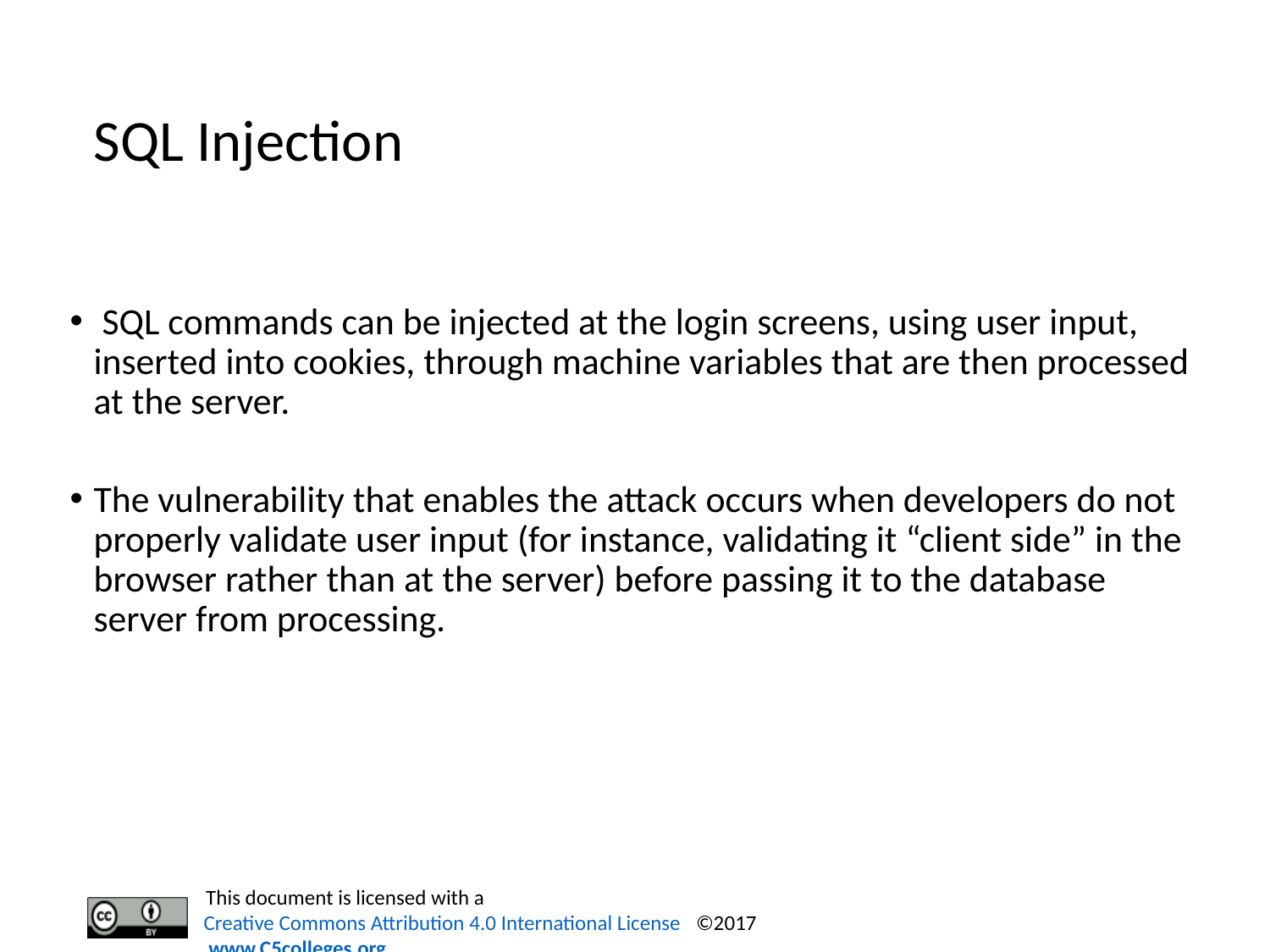

# SQL Injection
 SQL commands can be injected at the login screens, using user input, inserted into cookies, through machine variables that are then processed at the server.
The vulnerability that enables the attack occurs when developers do not properly validate user input (for instance, validating it “client side” in the browser rather than at the server) before passing it to the database server from processing.